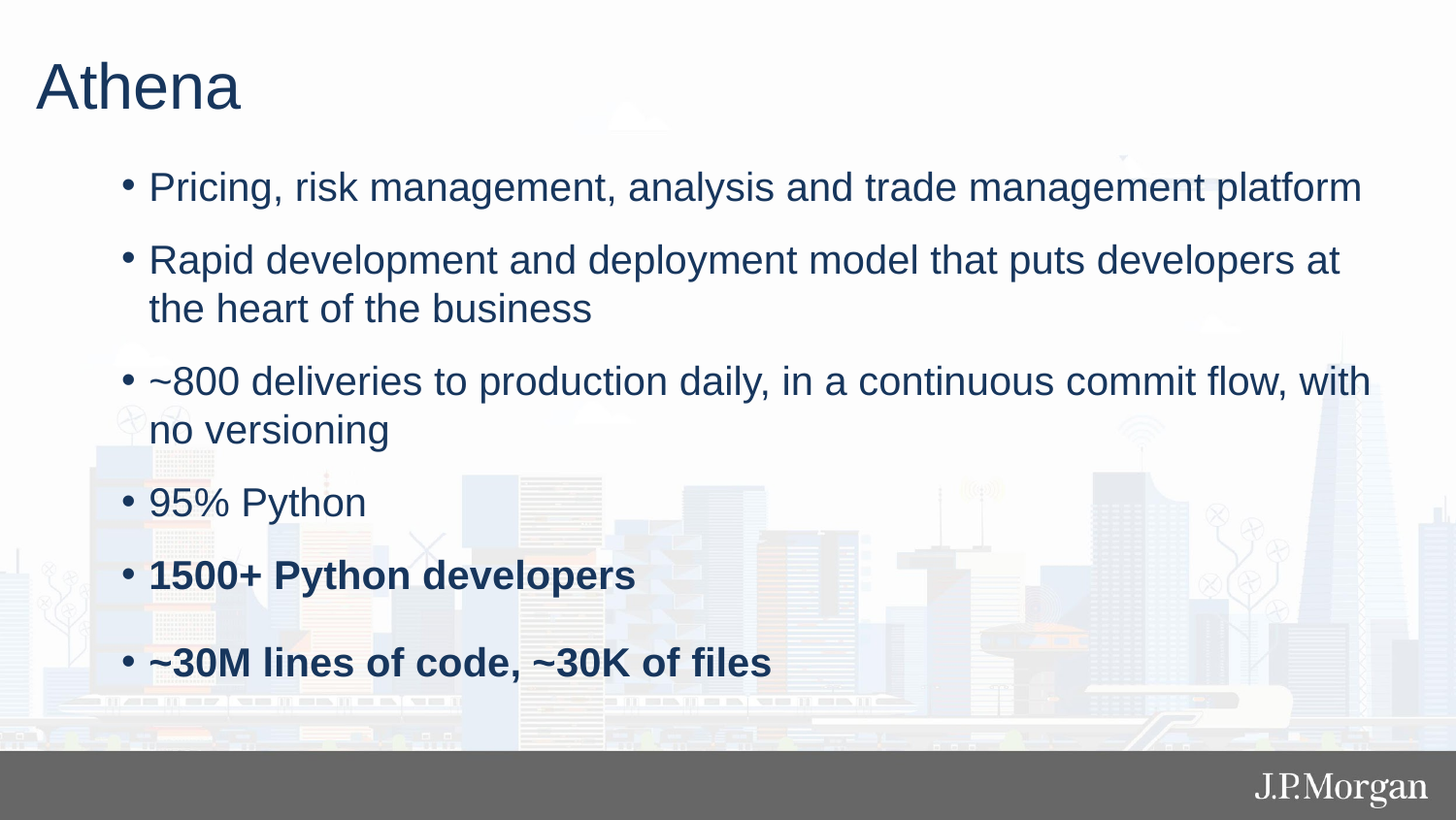

Athena
Pricing, risk management, analysis and trade management platform
Rapid development and deployment model that puts developers at the heart of the business
~800 deliveries to production daily, in a continuous commit flow, with no versioning
95% Python
1500+ Python developers
~30M lines of code, ~30K of files